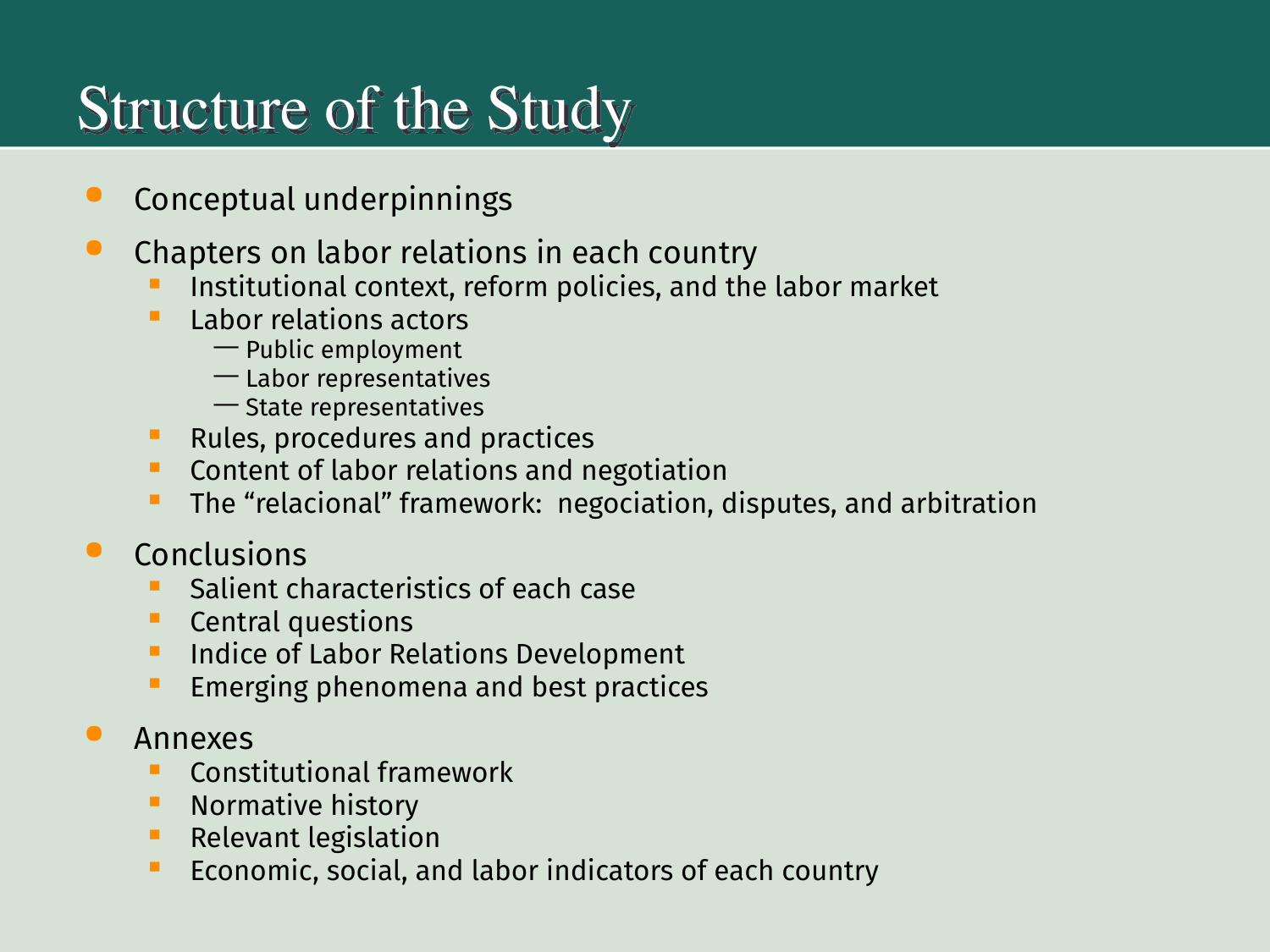

# Structure of the Study
Conceptual underpinnings

Chapters on labor relations in each country
Institutional context, reform policies, and the labor market
Labor relations actors
Public employment
Labor representatives
State representatives
Rules, procedures and practices
Content of labor relations and negotiation
The “relacional” framework:  negociation, disputes, and arbitration

Conclusions
Salient characteristics of each case
Central questions
Indice of Labor Relations Development
Emerging phenomena and best practices

Annexes
Constitutional framework
Normative history
Relevant legislation
Economic, social, and labor indicators of each country